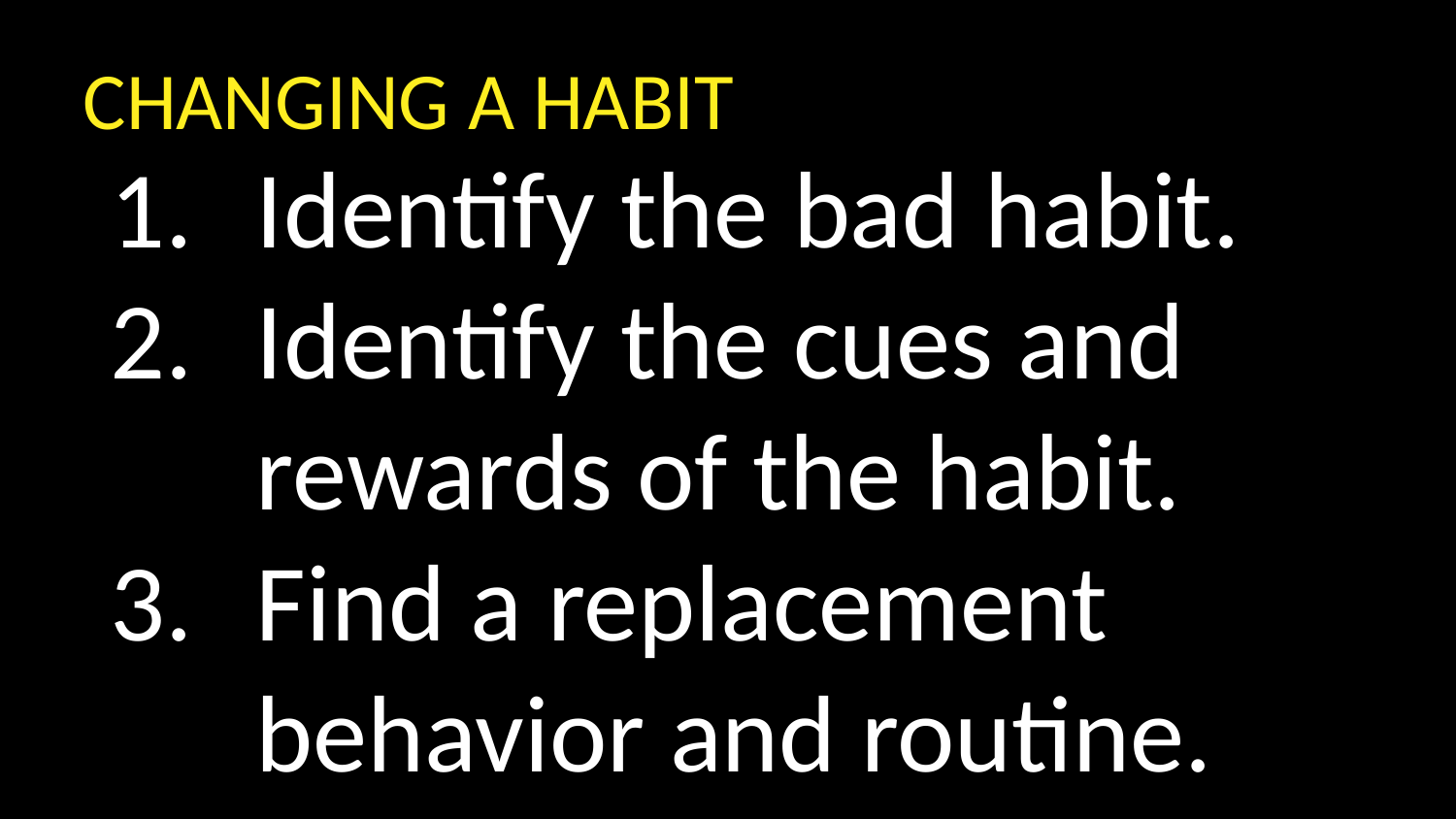

CHANGING A HABIT
Identify the bad habit.
Identify the cues and rewards of the habit.
Find a replacement behavior and routine.